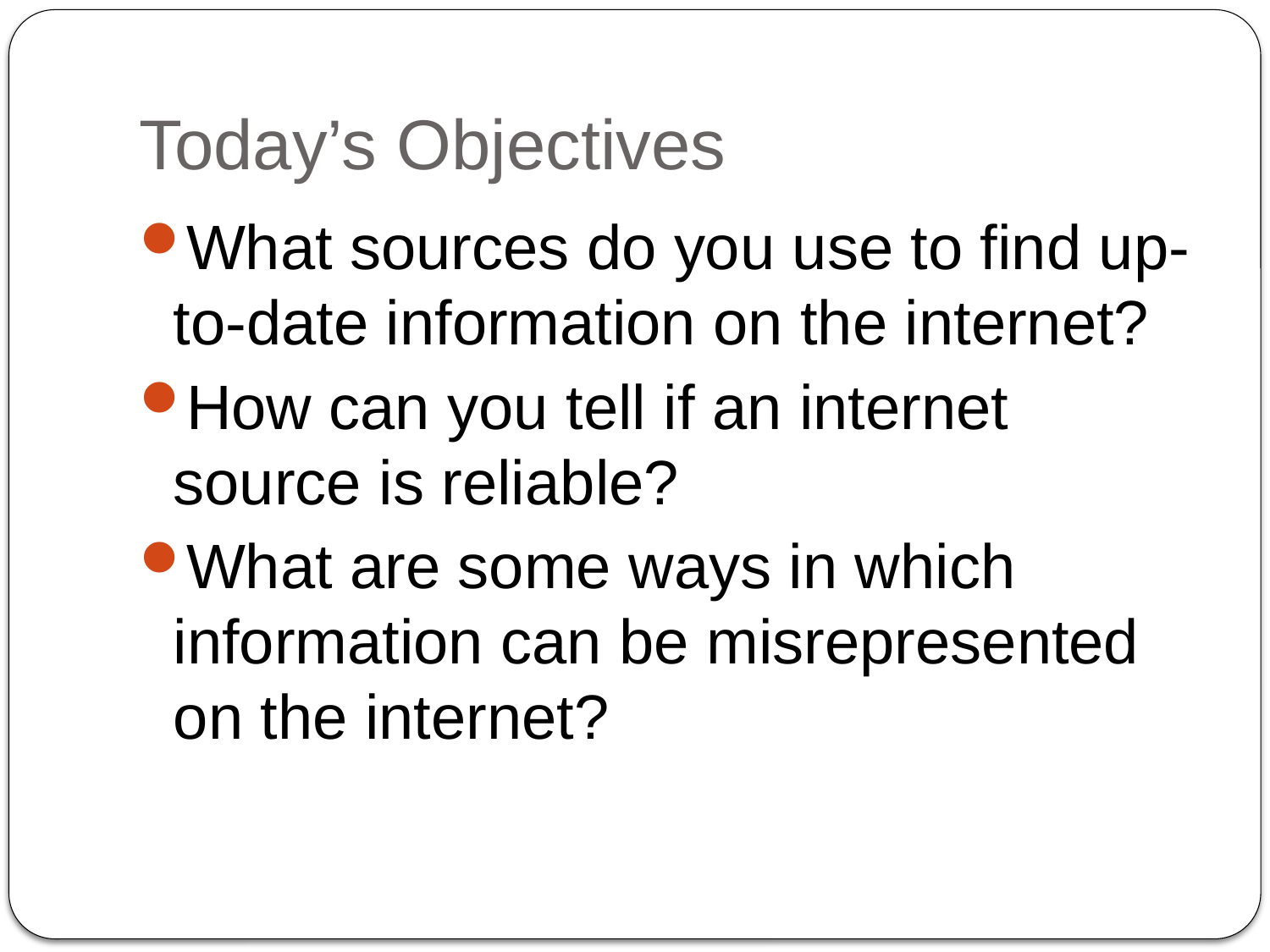

# Today’s Objectives
What sources do you use to find up-to-date information on the internet?
How can you tell if an internet source is reliable?
What are some ways in which information can be misrepresented on the internet?